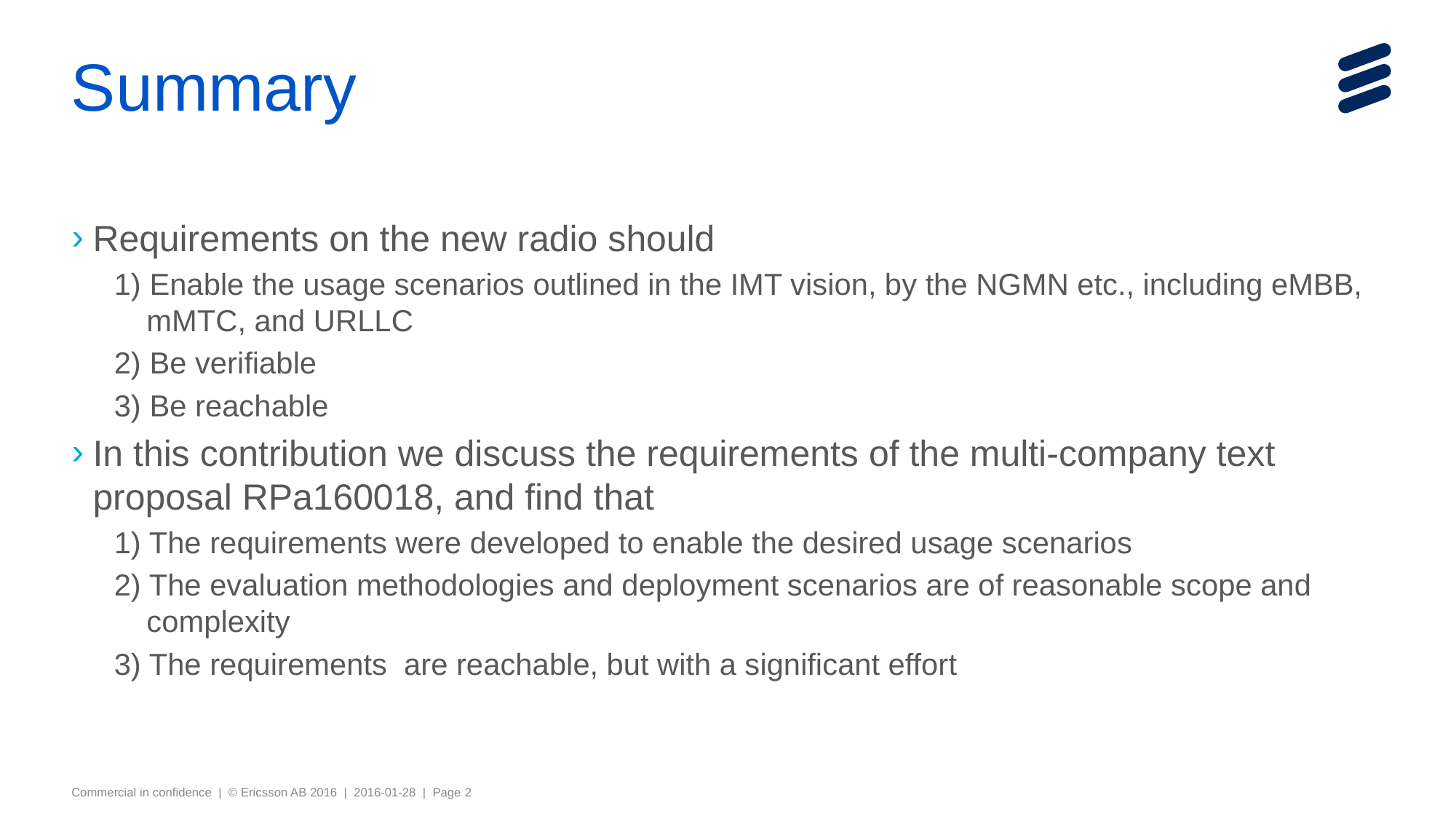

# Summary
Requirements on the new radio should
1) Enable the usage scenarios outlined in the IMT vision, by the NGMN etc., including eMBB, mMTC, and URLLC
2) Be verifiable
3) Be reachable
In this contribution we discuss the requirements of the multi-company text proposal RPa160018, and find that
1) The requirements were developed to enable the desired usage scenarios
2) The evaluation methodologies and deployment scenarios are of reasonable scope and complexity
3) The requirements  are reachable, but with a significant effort